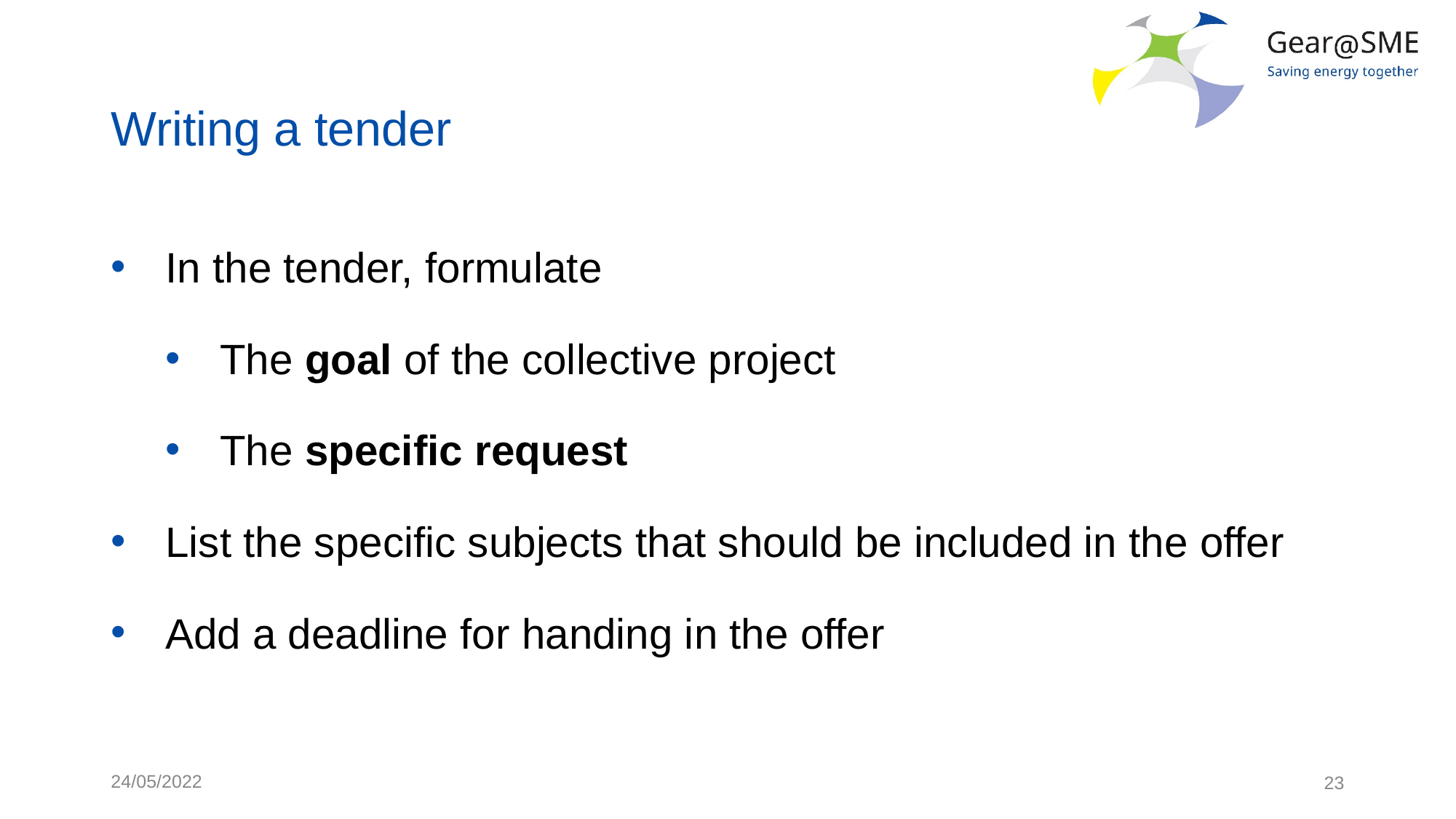

# Writing a tender
In the tender, formulate
The goal of the collective project
The specific request
List the specific subjects that should be included in the offer
Add a deadline for handing in the offer

24/05/2022
23